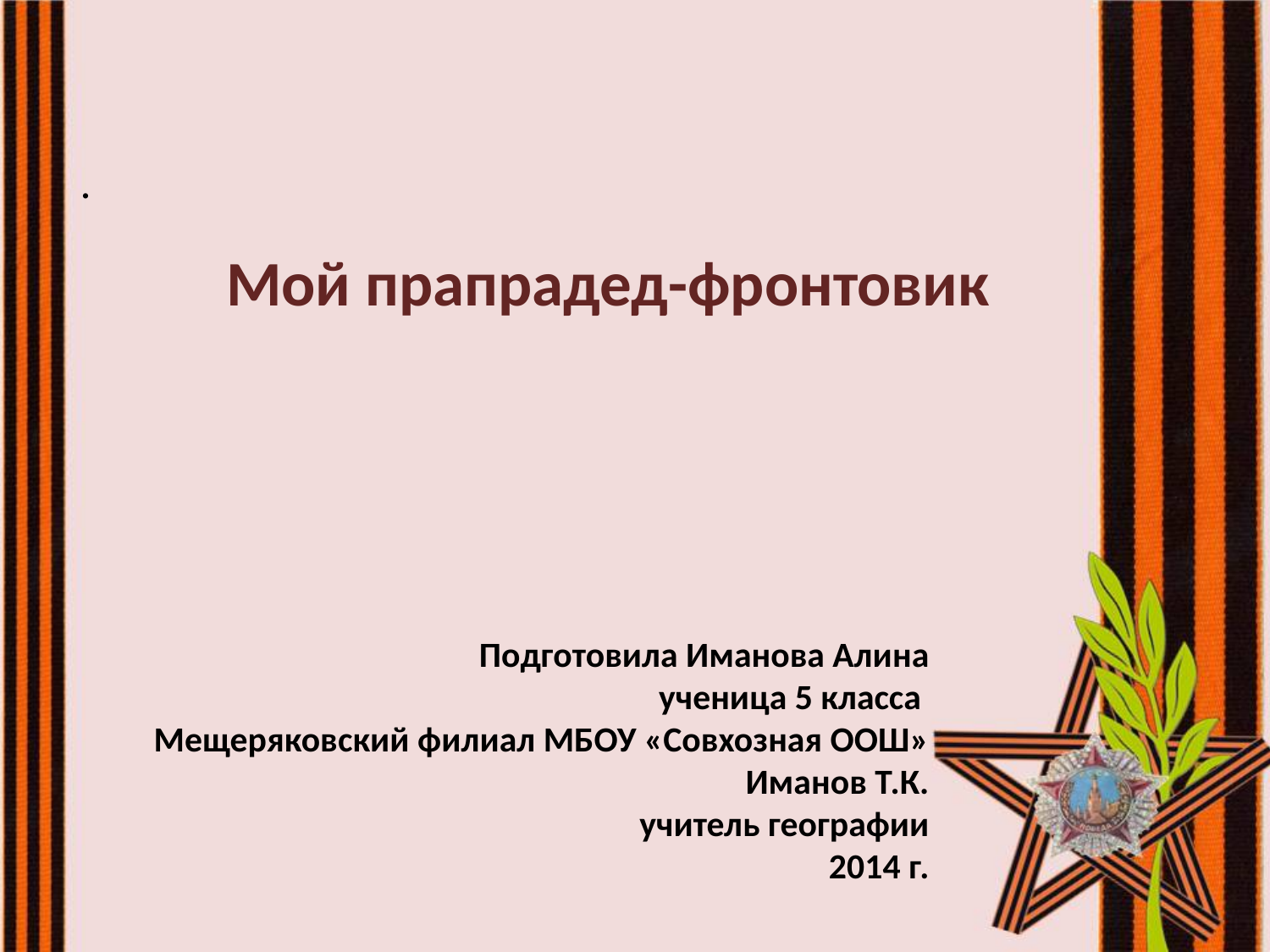

Мой прапрадед-фронтовик

Подготовила Иманова Алина
ученица 5 класса
Мещеряковский филиал МБОУ «Совхозная ООШ»
Иманов Т.К.
 учитель географии
2014 г.